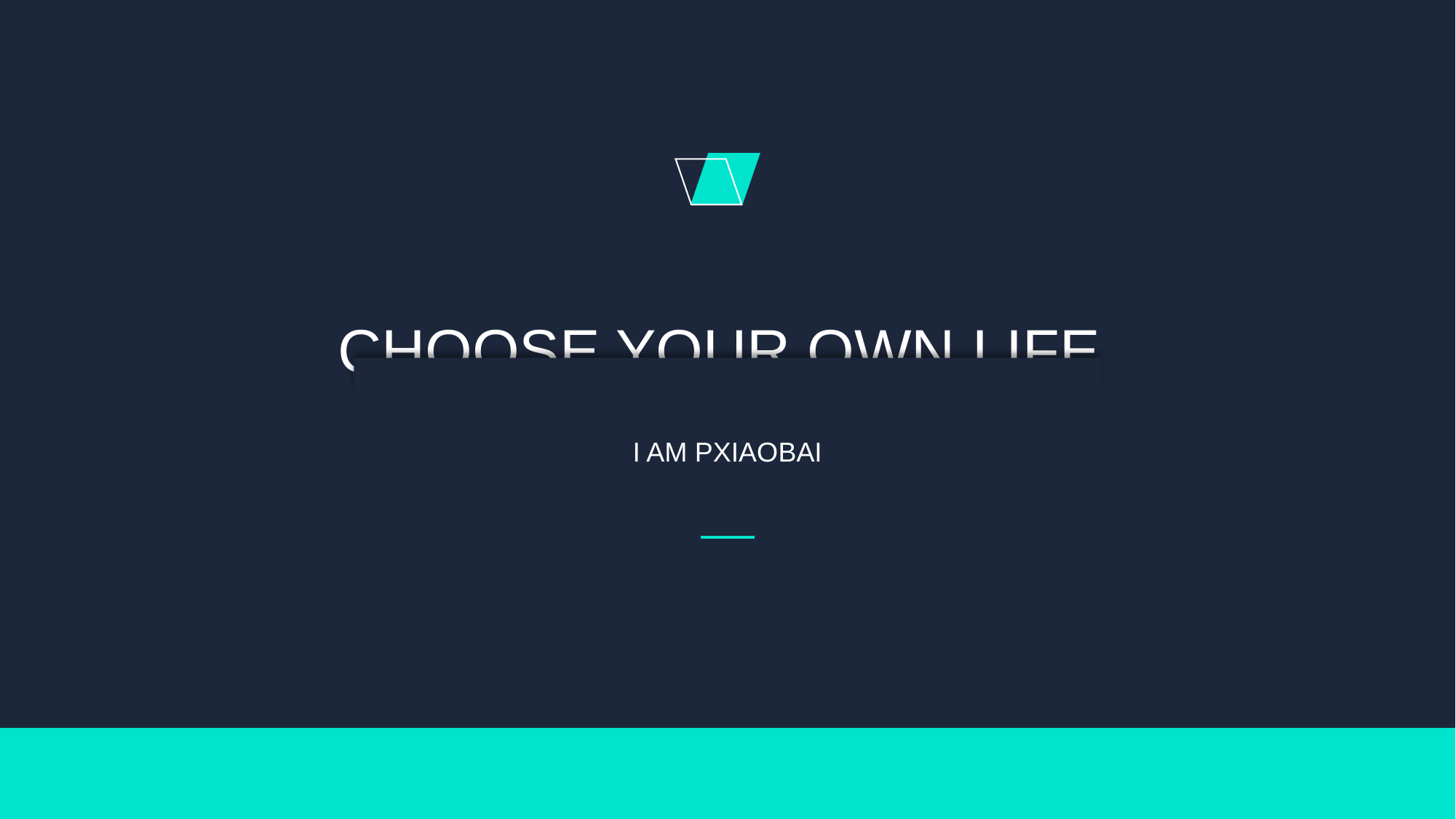

CHOOSE YOUR OWN LIFE

I AM PXIAOBAI